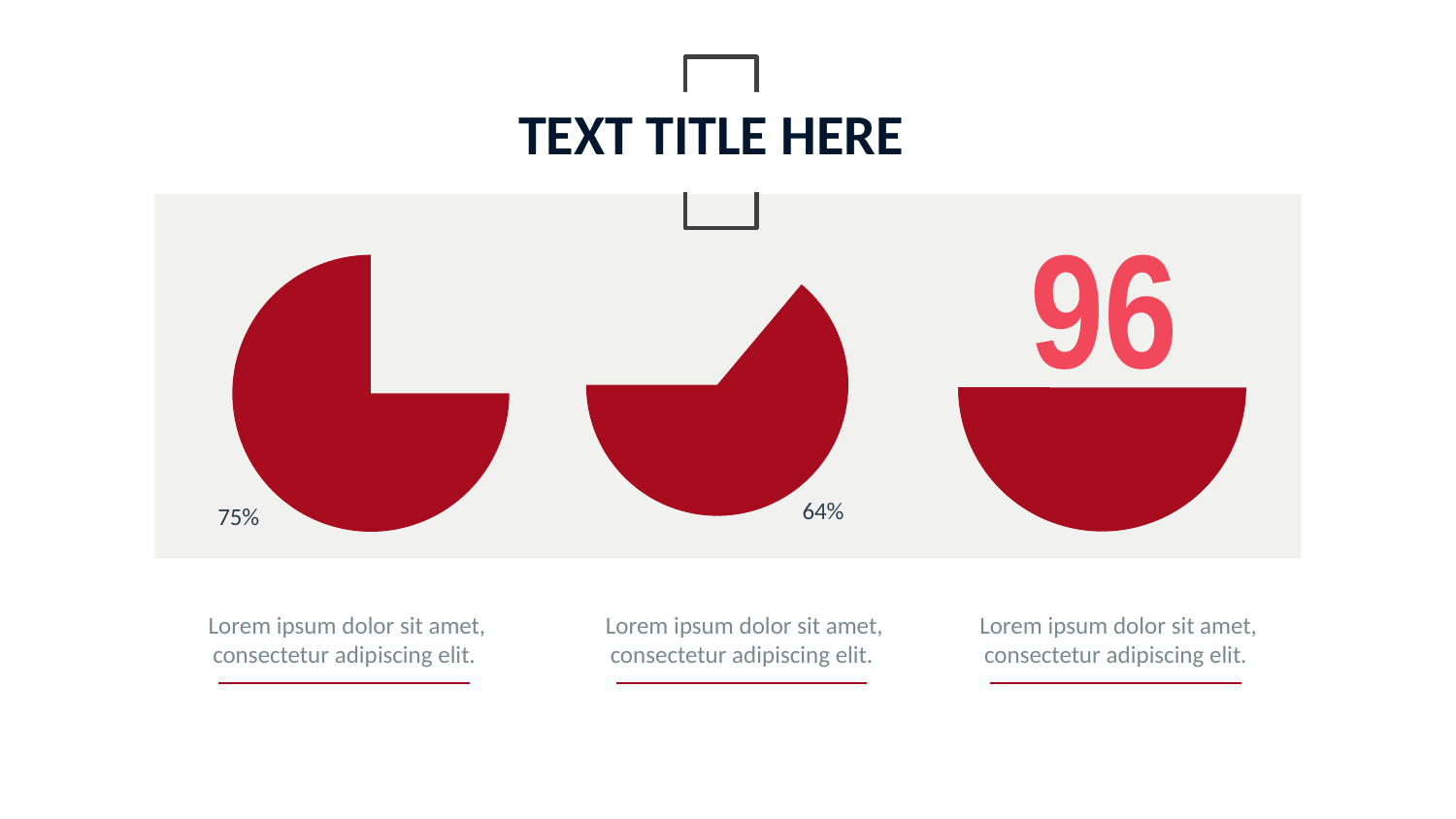

TEXT TITLE HERE

96

### Chart

| Category |  |
|---|---|

### Chart

| Category |  |
|---|---|

### Chart

| Category |  |
|---|---|
Lorem ipsum dolor sit amet, consectetur adipiscing elit.
Lorem ipsum dolor sit amet, consectetur adipiscing elit.
Lorem ipsum dolor sit amet, consectetur adipiscing elit.